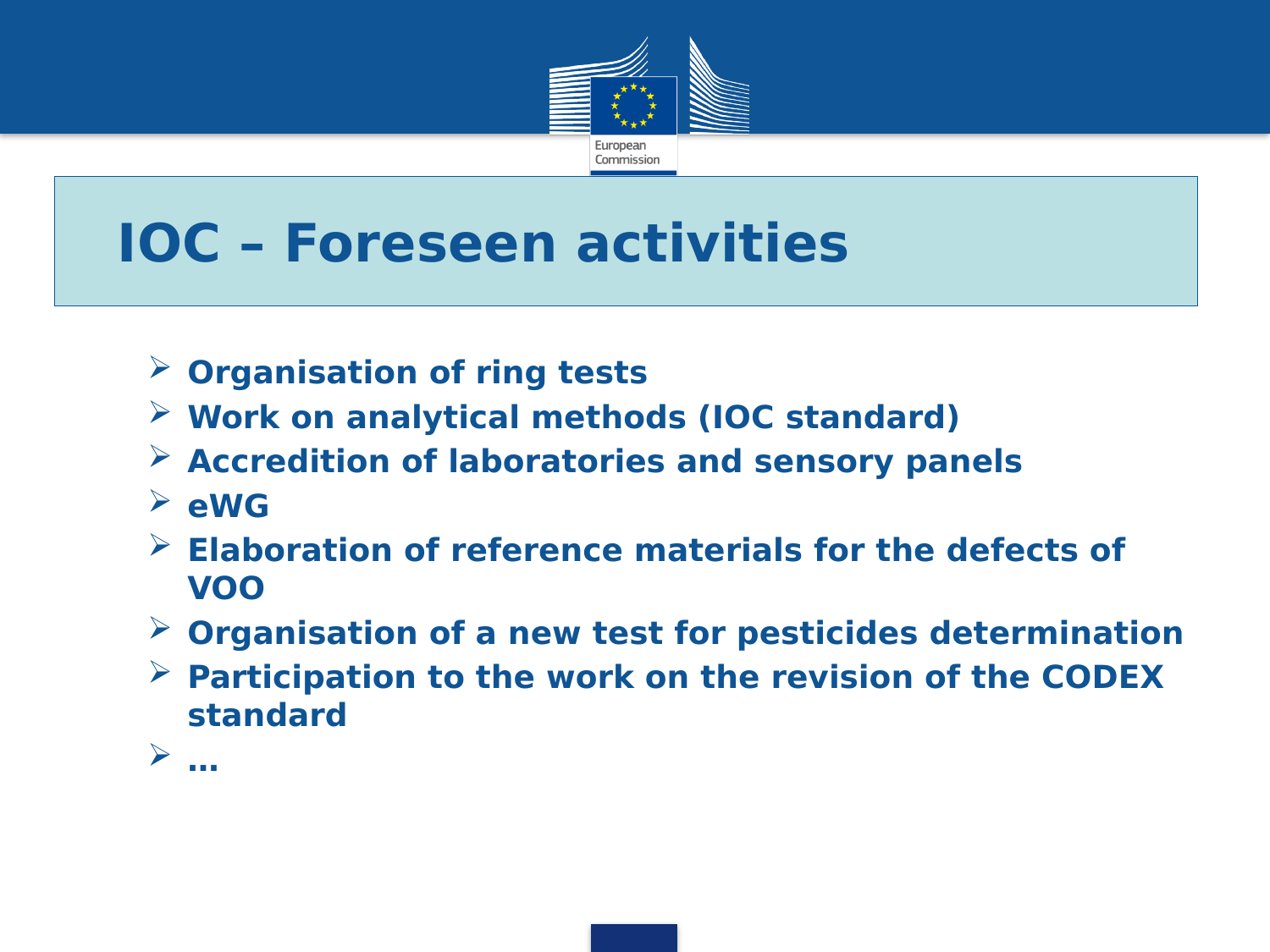

IOC – Foreseen activities
Organisation of ring tests
Work on analytical methods (IOC standard)
Accredition of laboratories and sensory panels
eWG
Elaboration of reference materials for the defects of VOO
Organisation of a new test for pesticides determination
Participation to the work on the revision of the CODEX standard
…